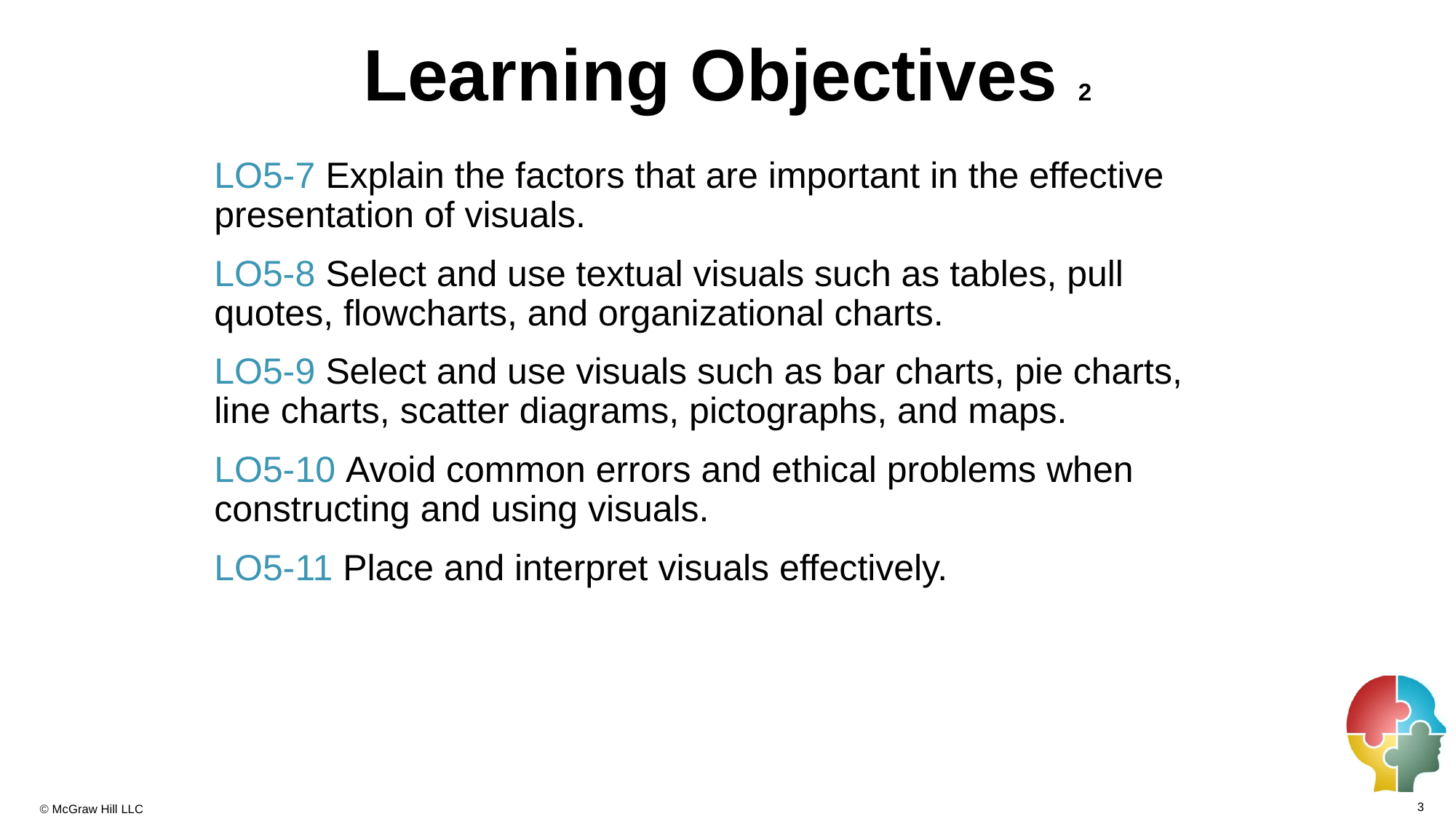

# Learning Objectives 2
LO5-7 Explain the factors that are important in the effective presentation of visuals.
LO5-8 Select and use textual visuals such as tables, pull quotes, flowcharts, and organizational charts.
LO5-9 Select and use visuals such as bar charts, pie charts, line charts, scatter diagrams, pictographs, and maps.
LO5-10 Avoid common errors and ethical problems when constructing and using visuals.
LO5-11 Place and interpret visuals effectively.
3